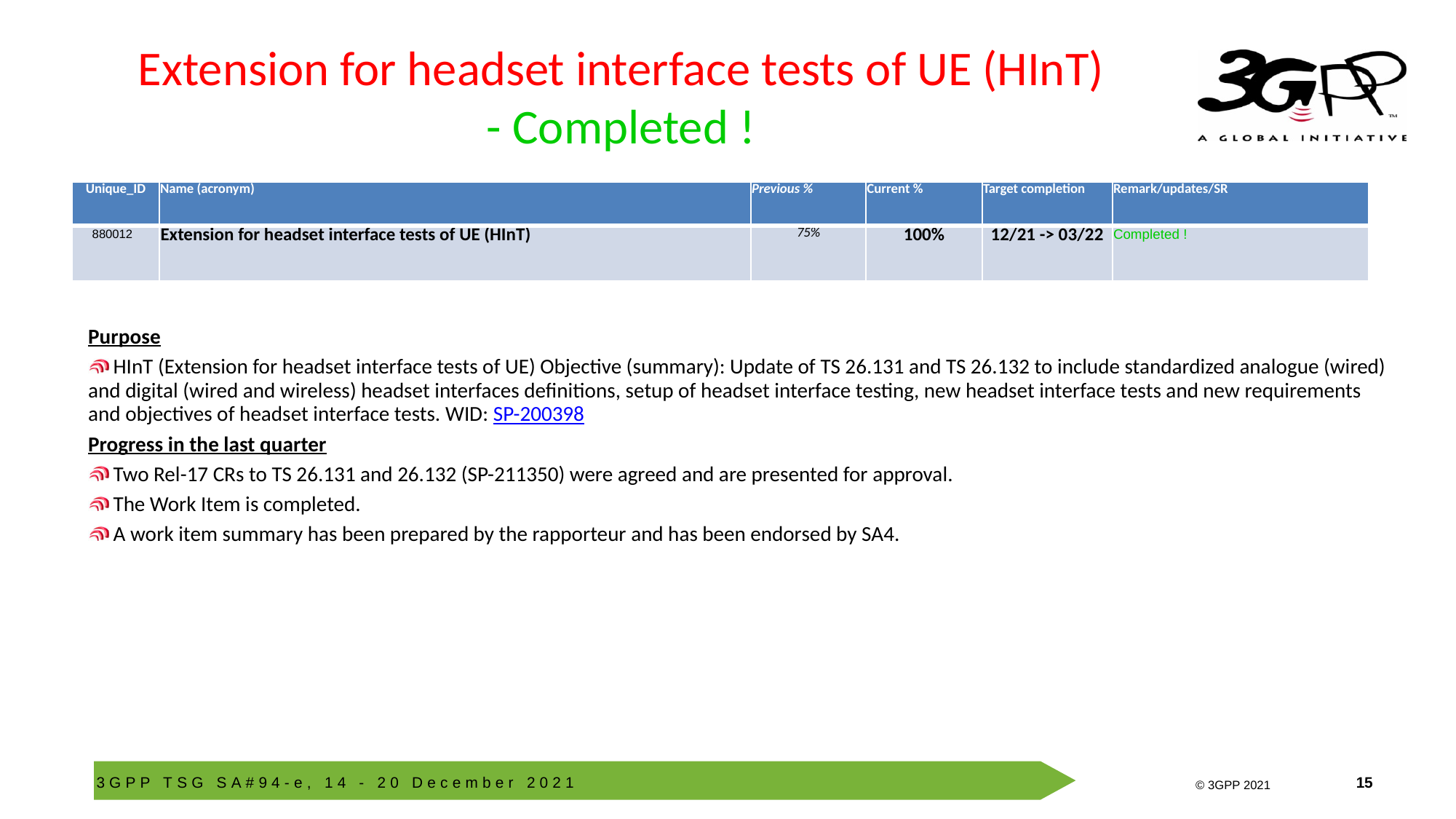

# Extension for headset interface tests of UE (HInT) - Completed !
| Unique\_ID | Name (acronym) | Previous % | Current % | Target completion | Remark/updates/SR |
| --- | --- | --- | --- | --- | --- |
| 880012 | Extension for headset interface tests of UE (HInT) | 75% | 100% | 12/21 -> 03/22 | Completed ! |
Purpose
 HInT (Extension for headset interface tests of UE) Objective (summary): Update of TS 26.131 and TS 26.132 to include standardized analogue (wired) and digital (wired and wireless) headset interfaces definitions, setup of headset interface testing, new headset interface tests and new requirements and objectives of headset interface tests. WID: SP-200398
Progress in the last quarter
 Two Rel-17 CRs to TS 26.131 and 26.132 (SP-211350) were agreed and are presented for approval.
 The Work Item is completed.
 A work item summary has been prepared by the rapporteur and has been endorsed by SA4.